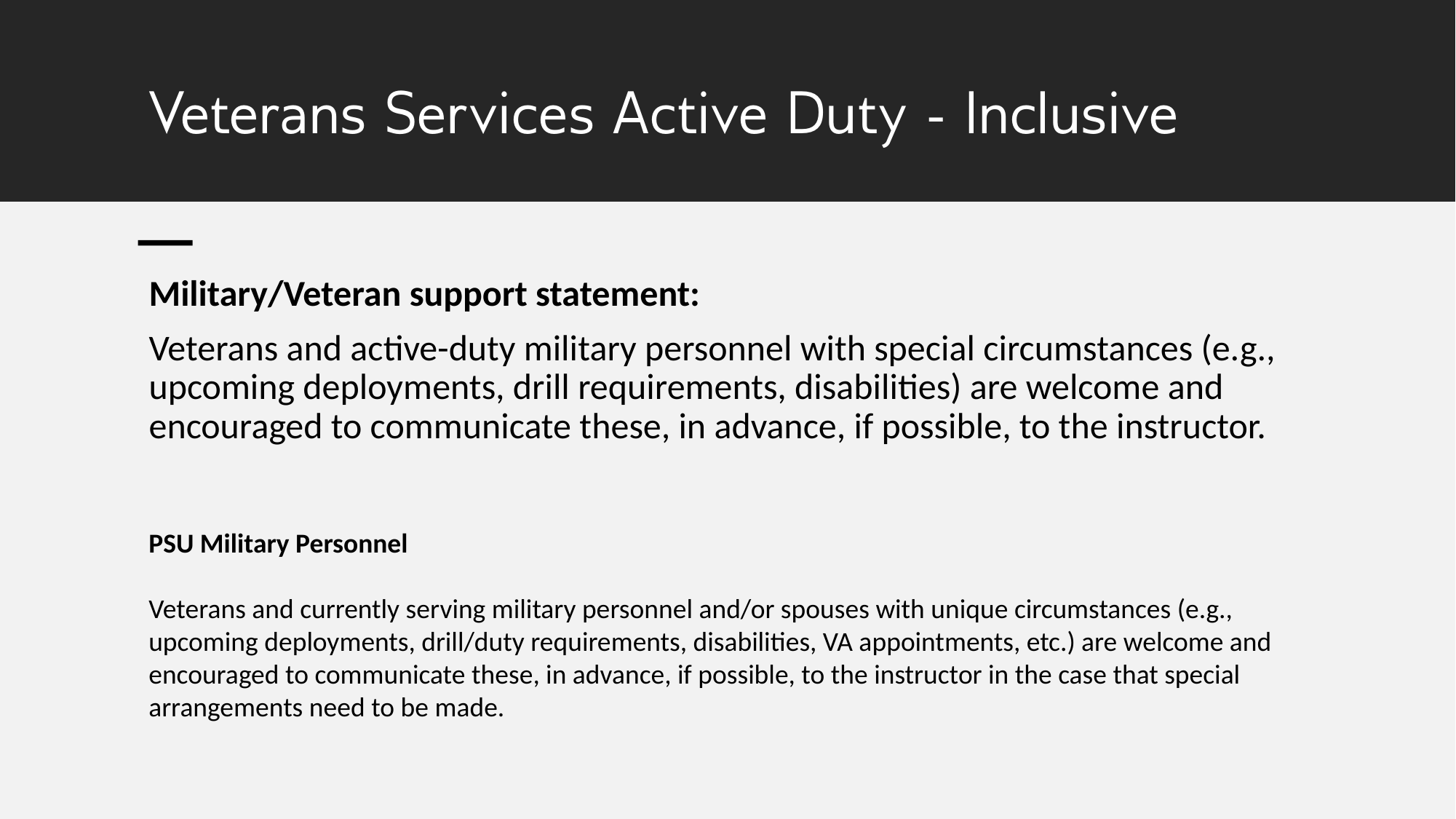

# Veterans Services Active Duty - Inclusive

Military/Veteran support statement:
Veterans and active-duty military personnel with special circumstances (e.g., upcoming deployments, drill requirements, disabilities) are welcome and encouraged to communicate these, in advance, if possible, to the instructor.

PSU Military Personnel

Veterans and currently serving military personnel and/or spouses with unique circumstances (e.g., upcoming deployments, drill/duty requirements, disabilities, VA appointments, etc.) are welcome and encouraged to communicate these, in advance, if possible, to the instructor in the case that special arrangements need to be made.